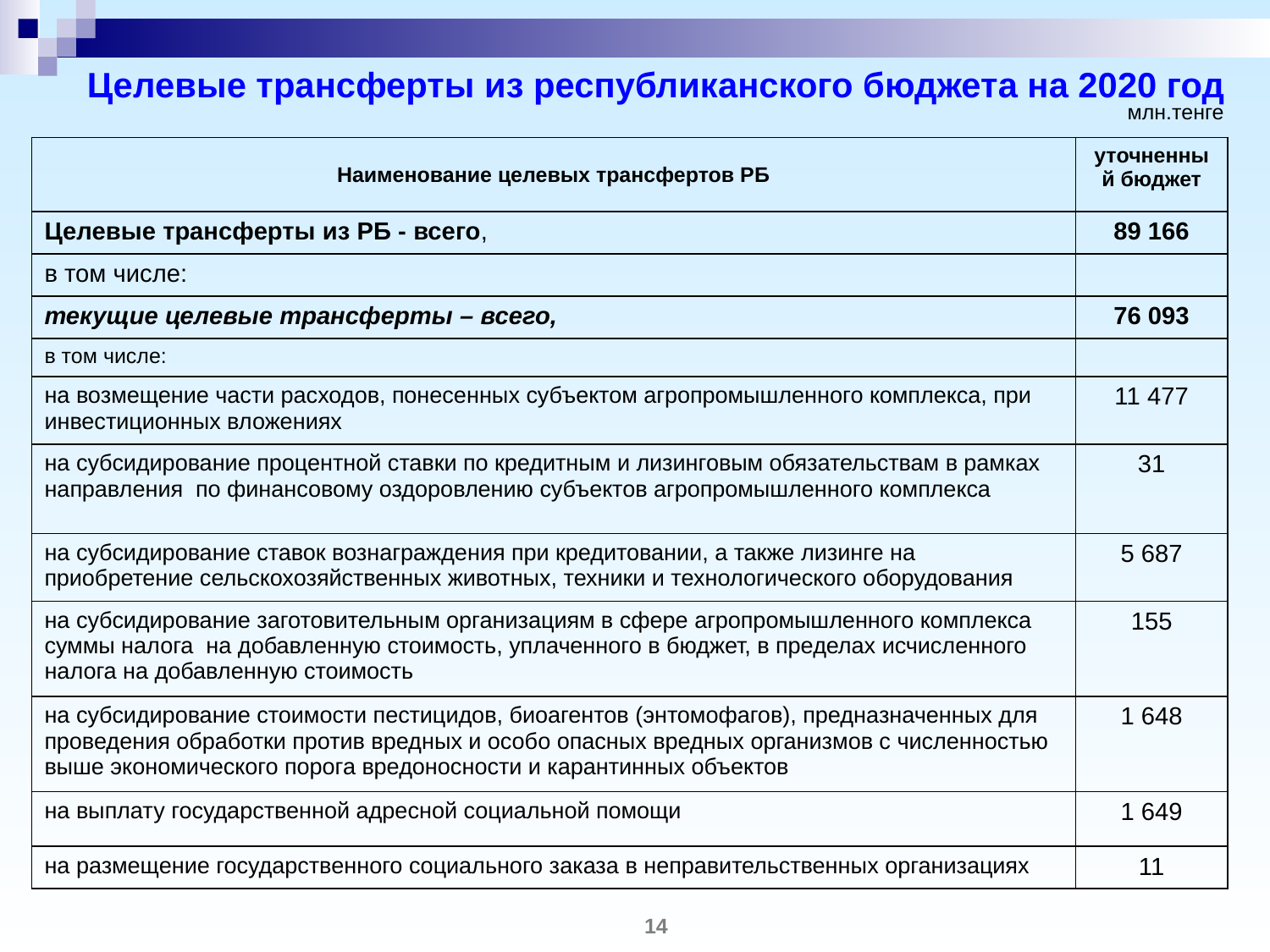

Целевые трансферты из республиканского бюджета на 2020 год
млн.тенге
| Наименование целевых трансфертов РБ | уточненный бюджет |
| --- | --- |
| Целевые трансферты из РБ - всего, | 89 166 |
| в том числе: |  |
| текущие целевые трансферты – всего, | 76 093 |
| в том числе: |  |
| на возмещение части расходов, понесенных субъектом агропромышленного комплекса, при инвестиционных вложениях | 11 477 |
| на субсидирование процентной ставки по кредитным и лизинговым обязательствам в рамках направления по финансовому оздоровлению субъектов агропромышленного комплекса | 31 |
| на субсидирование ставок вознаграждения при кредитовании, а также лизинге на приобретение сельскохозяйственных животных, техники и технологического оборудования | 5 687 |
| на субсидирование заготовительным организациям в сфере агропромышленного комплекса суммы налога на добавленную стоимость, уплаченного в бюджет, в пределах исчисленного налога на добавленную стоимость | 155 |
| на субсидирование стоимости пестицидов, биоагентов (энтомофагов), предназначенных для проведения обработки против вредных и особо опасных вредных организмов с численностью выше экономического порога вредоносности и карантинных объектов | 1 648 |
| на выплату государственной адресной социальной помощи | 1 649 |
| на размещение государственного социального заказа в неправительственных организациях | 11 |
14